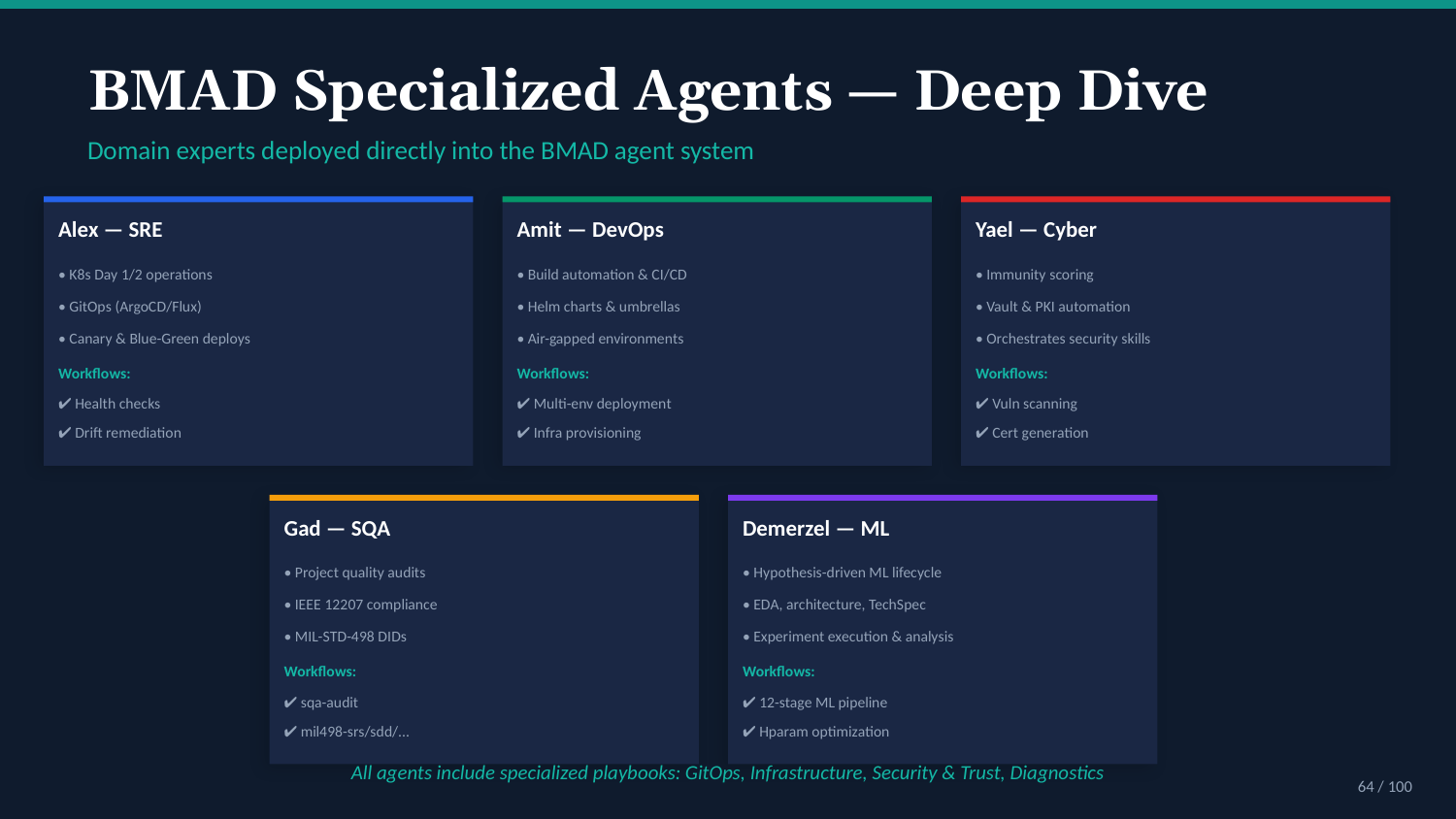

BMAD Specialized Agents — Deep Dive
Domain experts deployed directly into the BMAD agent system

Alex — SRE
Amit — DevOps
Yael — Cyber
• K8s Day 1/2 operations
• Build automation & CI/CD
• Immunity scoring
• GitOps (ArgoCD/Flux)
• Helm charts & umbrellas
• Vault & PKI automation
• Canary & Blue-Green deploys
• Air-gapped environments
• Orchestrates security skills
Workflows:
Workflows:
Workflows:
✔ Health checks
✔ Multi-env deployment
✔ Vuln scanning
✔ Drift remediation
✔ Infra provisioning
✔ Cert generation

Gad — SQA
Demerzel — ML
• Project quality audits
• Hypothesis-driven ML lifecycle
• IEEE 12207 compliance
• EDA, architecture, TechSpec
• MIL-STD-498 DIDs
• Experiment execution & analysis
Workflows:
Workflows:
✔ sqa-audit
✔ 12-stage ML pipeline
✔ mil498-srs/sdd/...
✔ Hparam optimization
All agents include specialized playbooks: GitOps, Infrastructure, Security & Trust, Diagnostics
64 / 100